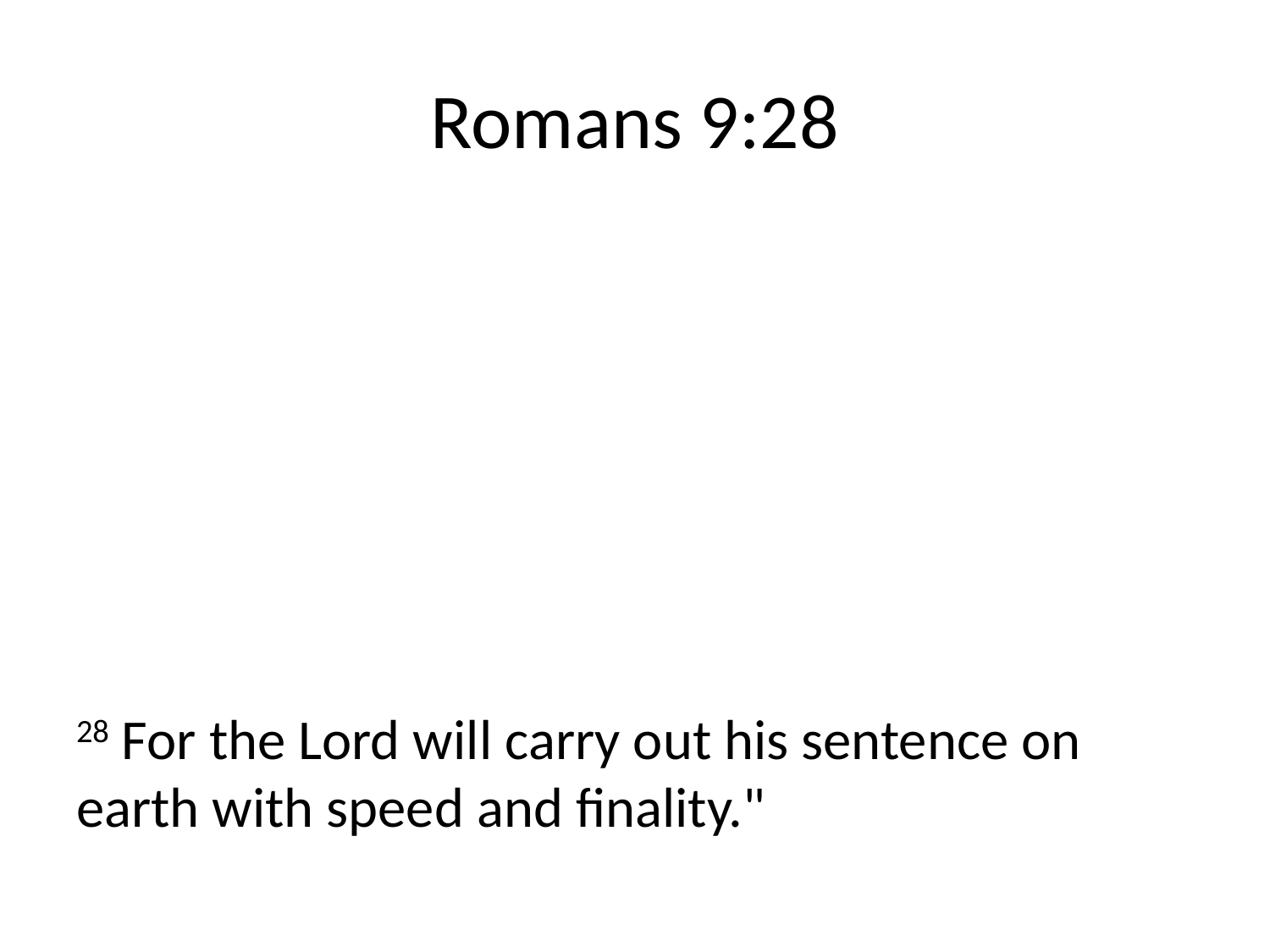

# Romans 9:28

28 For the Lord will carry out his sentence on earth with speed and finality."